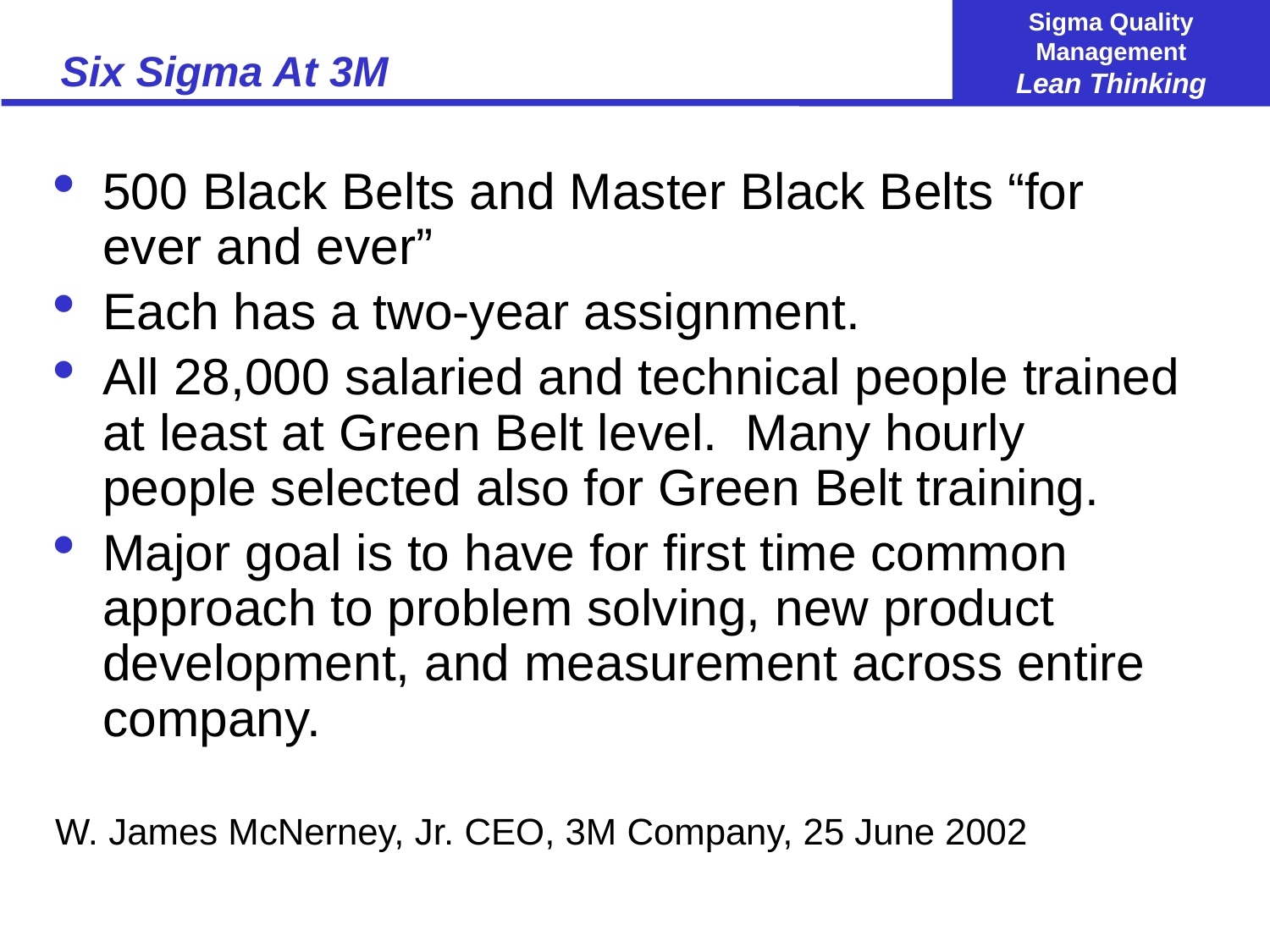

# Six Sigma At 3M
500 Black Belts and Master Black Belts “for ever and ever”
Each has a two-year assignment.
All 28,000 salaried and technical people trained at least at Green Belt level.  Many hourly people selected also for Green Belt training.
Major goal is to have for first time common approach to problem solving, new product development, and measurement across entire company.

W. James McNerney, Jr. CEO, 3M Company, 25 June 2002